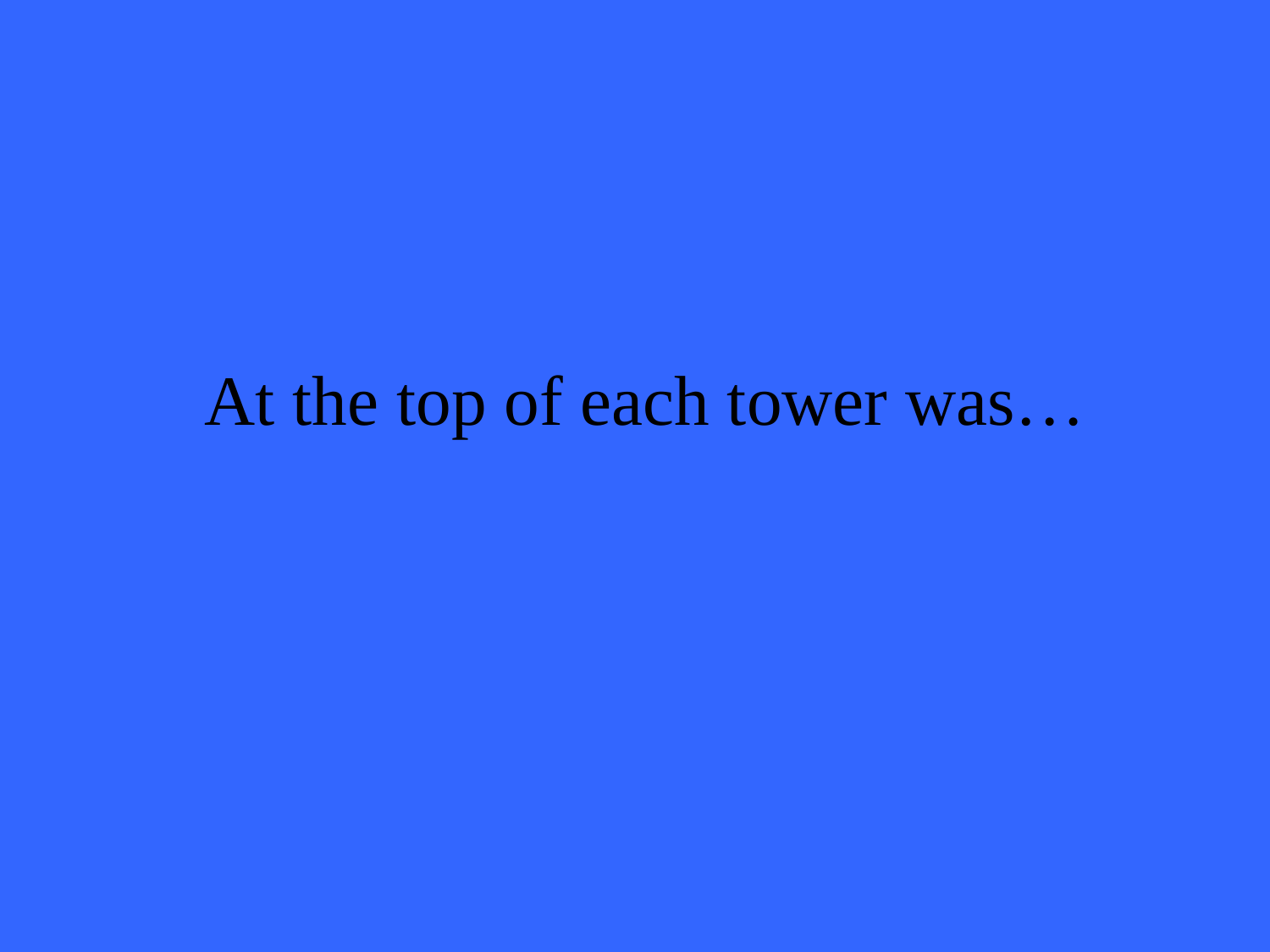

# At the top of each tower was…